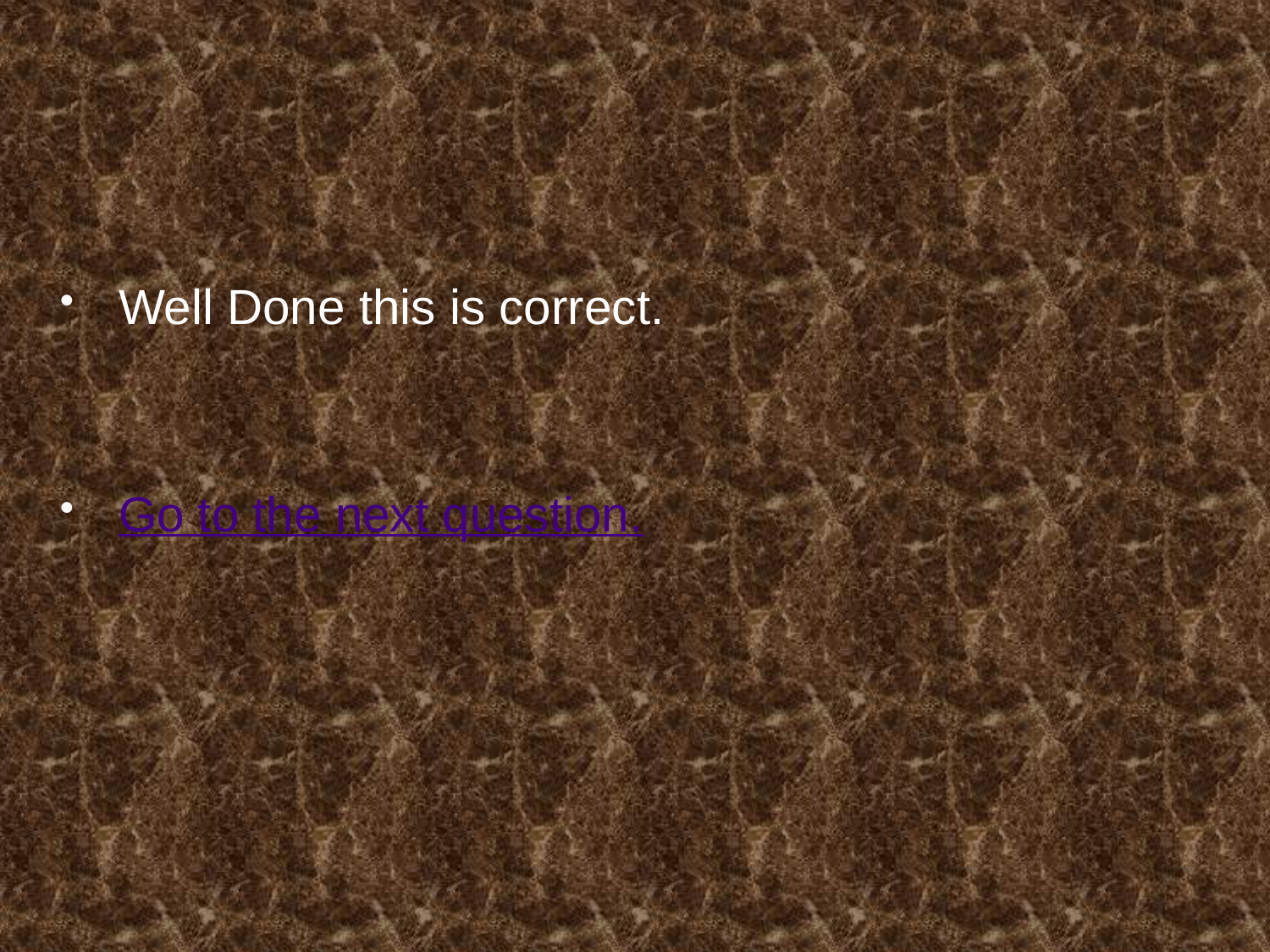

Well Done this is correct.

Go to the next question.